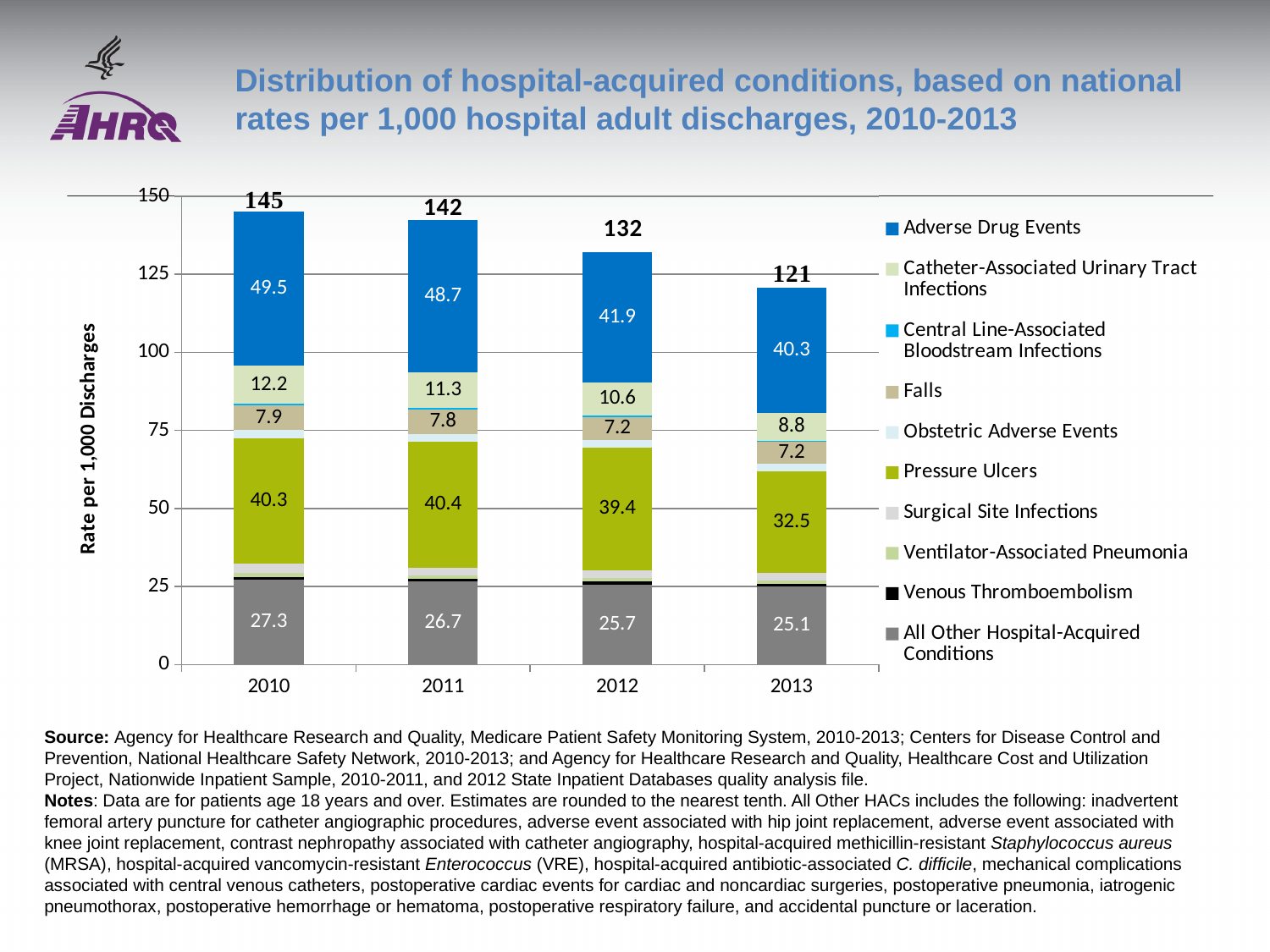

# Distribution of hospital-acquired conditions, based on national rates per 1,000 hospital adult discharges, 2010-2013

### Chart

| Category | All Other Hospital-Acquired Conditions | Venous Thromboembolism | Ventilator-Associated Pneumonia | Surgical Site Infections | Pressure Ulcers | Obstetric Adverse Events | Falls | Central Line-Associated Bloodstream Infections | Catheter-Associated Urinary Tract Infections  | Adverse Drug Events |
|---|---|---|---|---|---|---|---|---|---|---|
| 2010 | 27.3 | 0.85 | 1.2 | 2.9 | 40.3 | 2.5 | 7.9 | 0.55 | 12.2 | 49.5 |
| 2011 | 26.7 | 0.72 | 1.1 | 2.5 | 40.4 | 2.5 | 7.8 | 0.52 | 11.3 | 48.7 |
| 2012 | 25.7 | 0.99 | 1.0 | 2.5 | 39.4 | 2.4 | 7.2 | 0.51 | 10.6 | 41.9 |
| 2013 | 25.1 | 0.71 | 1.1 | 2.4 | 32.5 | 2.4 | 7.2 | 0.28 | 8.8 | 40.3 |
Source: Agency for Healthcare Research and Quality, Medicare Patient Safety Monitoring System, 2010-2013; Centers for Disease Control and Prevention, National Healthcare Safety Network, 2010-2013; and Agency for Healthcare Research and Quality, Healthcare Cost and Utilization Project, Nationwide Inpatient Sample, 2010-2011, and 2012 State Inpatient Databases quality analysis file.
Notes: Data are for patients age 18 years and over. Estimates are rounded to the nearest tenth. All Other HACs includes the following: inadvertent femoral artery puncture for catheter angiographic procedures, adverse event associated with hip joint replacement, adverse event associated with knee joint replacement, contrast nephropathy associated with catheter angiography, hospital-acquired methicillin-resistant Staphylococcus aureus (MRSA), hospital-acquired vancomycin-resistant Enterococcus (VRE), hospital-acquired antibiotic-associated C. difficile, mechanical complications associated with central venous catheters, postoperative cardiac events for cardiac and noncardiac surgeries, postoperative pneumonia, iatrogenic pneumothorax, postoperative hemorrhage or hematoma, postoperative respiratory failure, and accidental puncture or laceration.